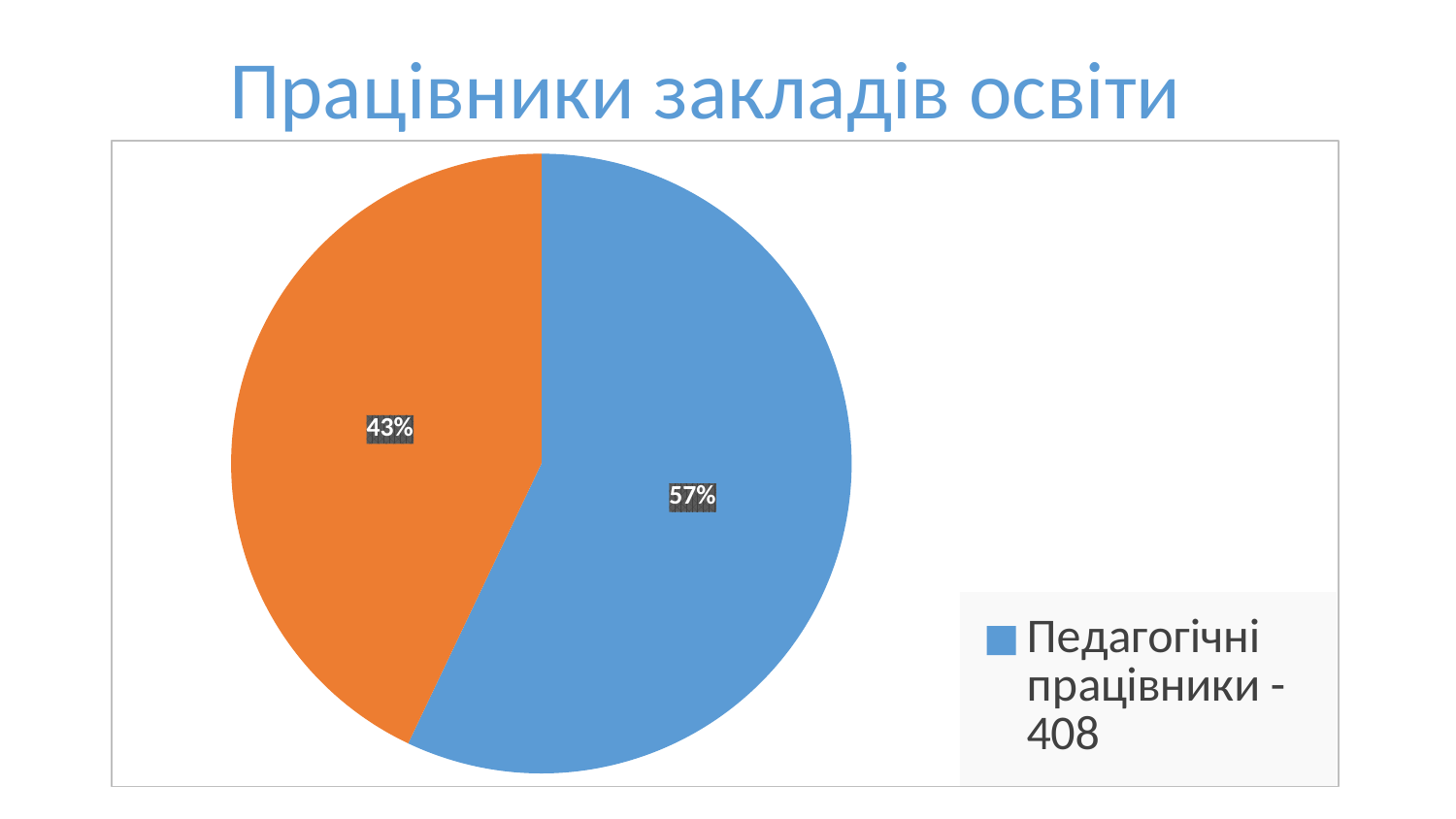

Працівники закладів освіти

### Chart

| Category | Продажи |
|---|---|
| Педагогічні працівники - 408 | 408.0 |
| Непедагогічні працівники - 307 | 307.0 |